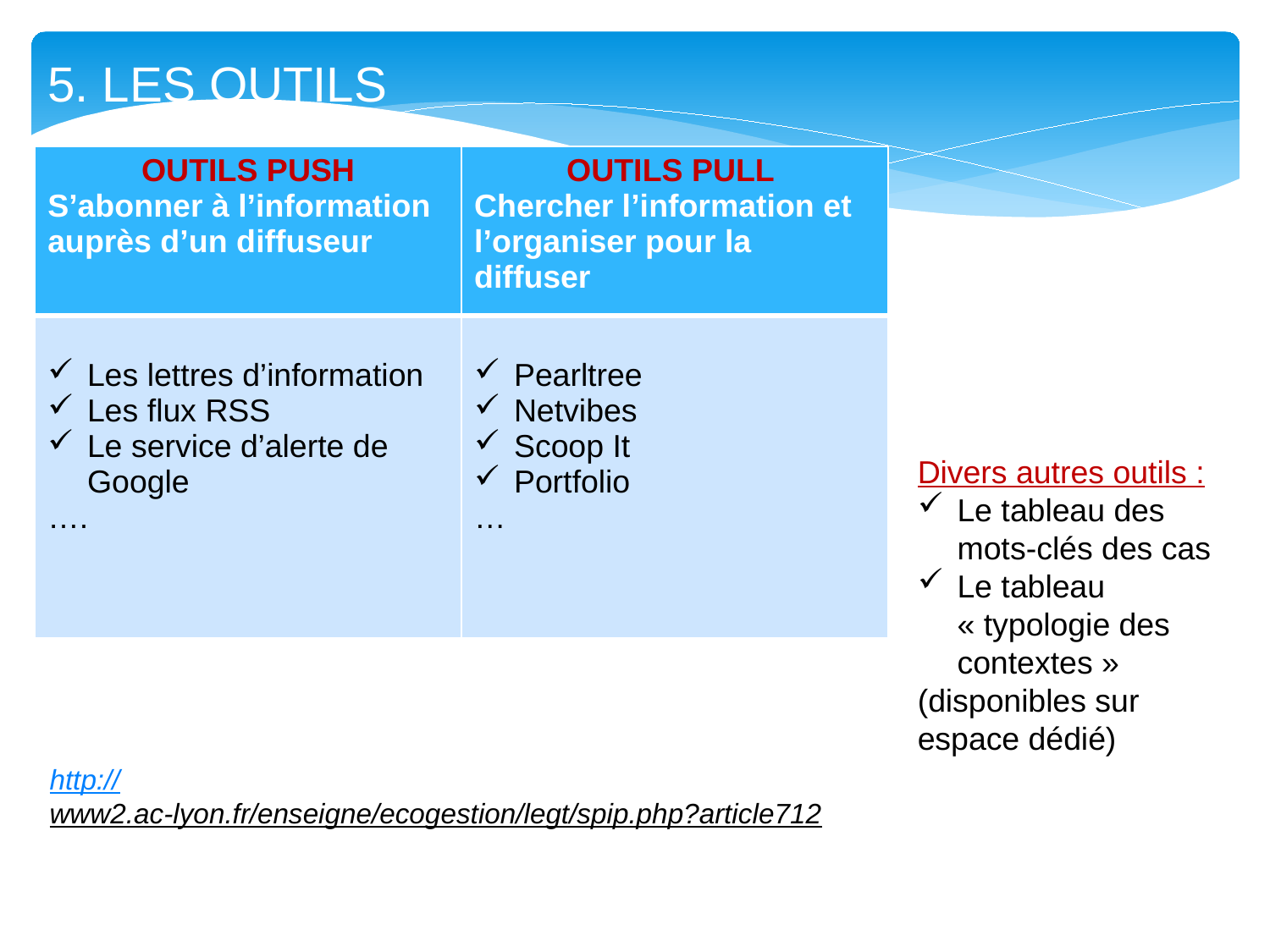

5. LES OUTILS
| OUTILS PUSH S’abonner à l’information auprès d’un diffuseur | OUTILS PULL Chercher l’information et l’organiser pour la diffuser |
| --- | --- |
| Les lettres d’information Les flux RSS Le service d’alerte de Google …. | Pearltree Netvibes Scoop It Portfolio … |
Divers autres outils :
Le tableau des mots-clés des cas
Le tableau « typologie des contextes »
(disponibles sur espace dédié)

http://www2.ac-lyon.fr/enseigne/ecogestion/legt/spip.php?article712